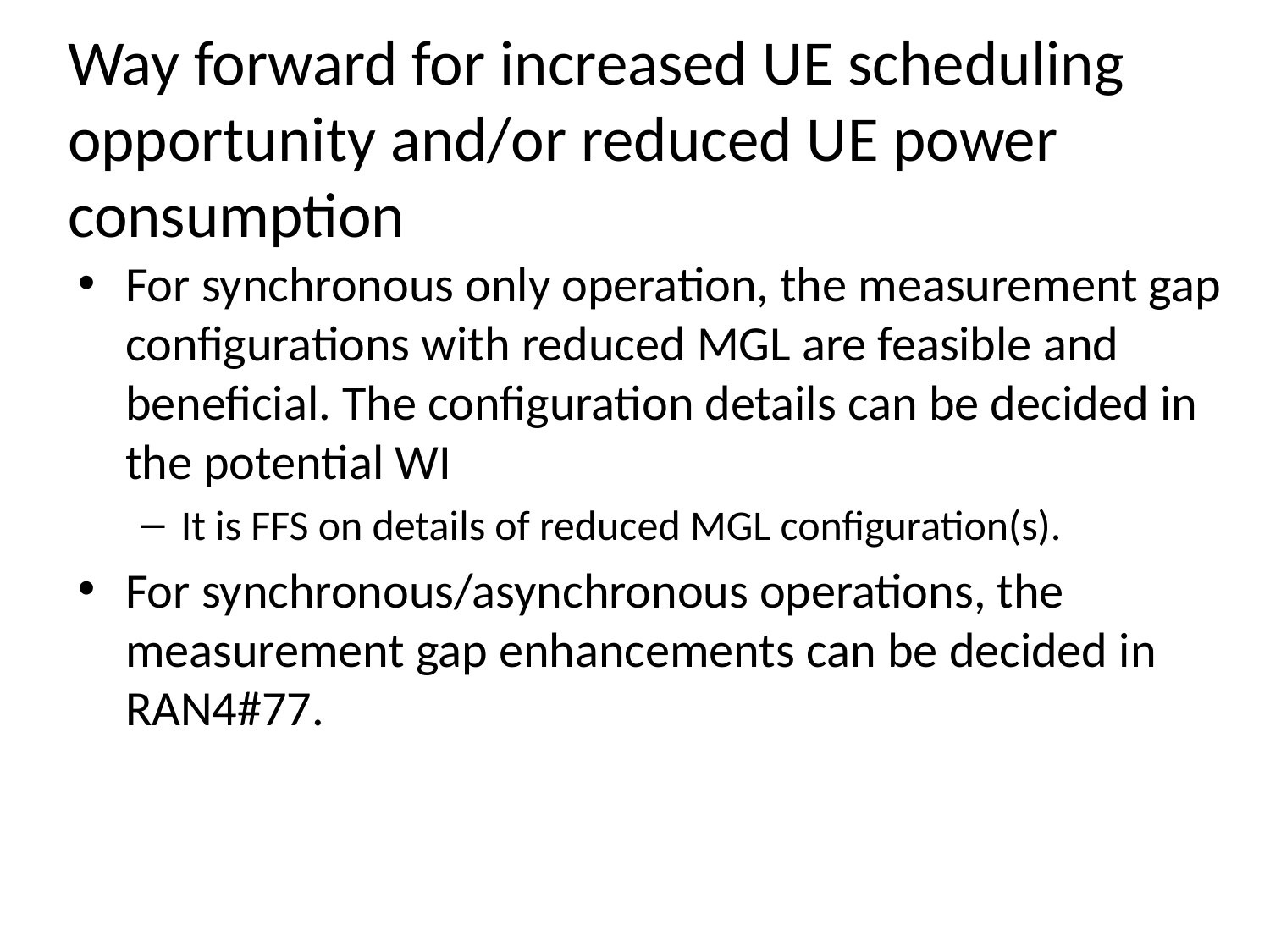

For synchronous only operation, the measurement gap configurations with reduced MGL are feasible and beneficial. The configuration details can be decided in the potential WI
It is FFS on details of reduced MGL configuration(s).
For synchronous/asynchronous operations, the measurement gap enhancements can be decided in RAN4#77.

# Way forward for increased UE scheduling opportunity and/or reduced UE power consumption